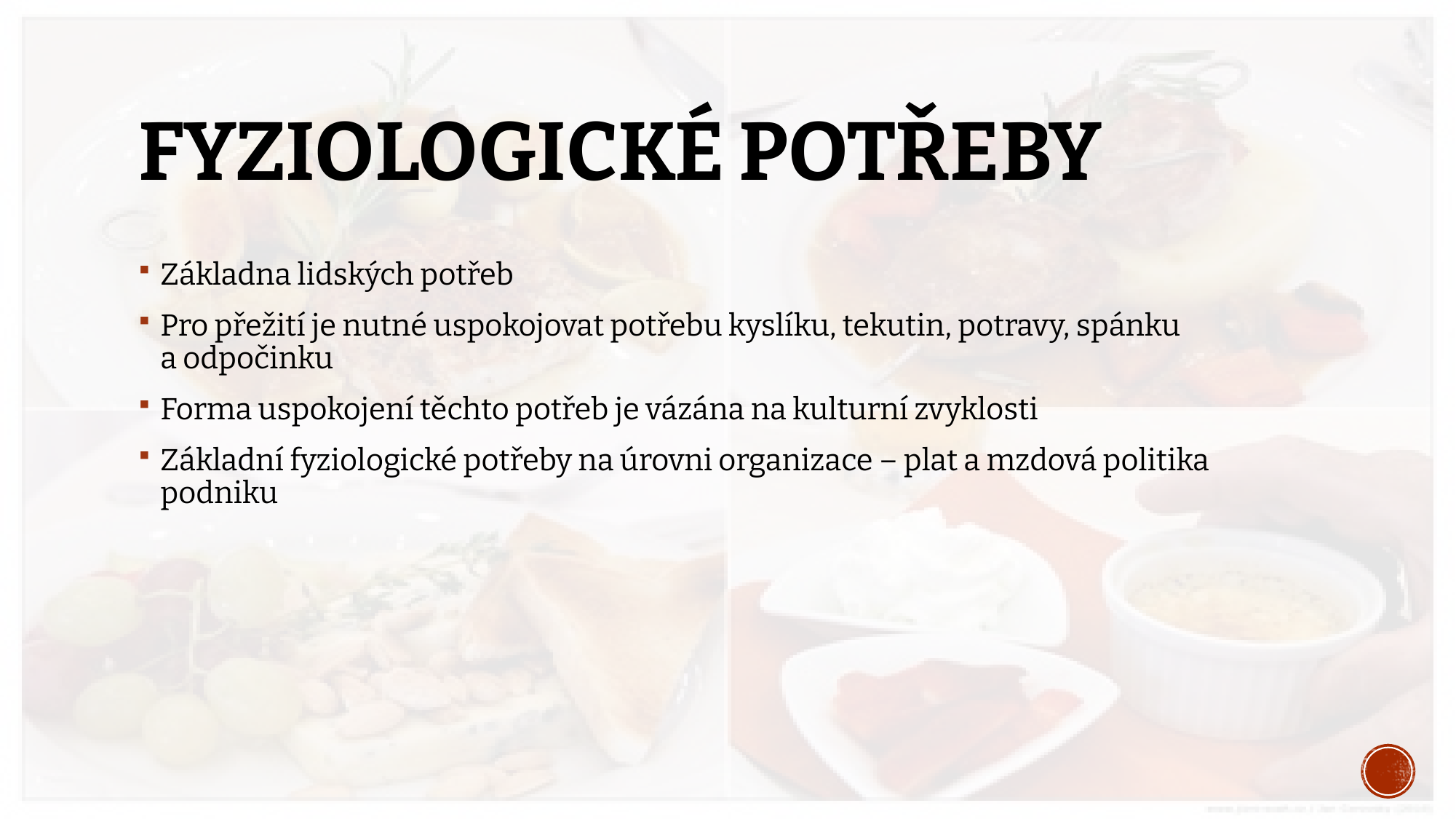

# Fyziologické potřeby
Základna lidských potřeb
Pro přežití je nutné uspokojovat potřebu kyslíku, tekutin, potravy, spánku
a odpočinku
Forma uspokojení těchto potřeb je vázána na kulturní zvyklosti
Základní fyziologické potřeby na úrovni organizace – plat a mzdová politika podniku